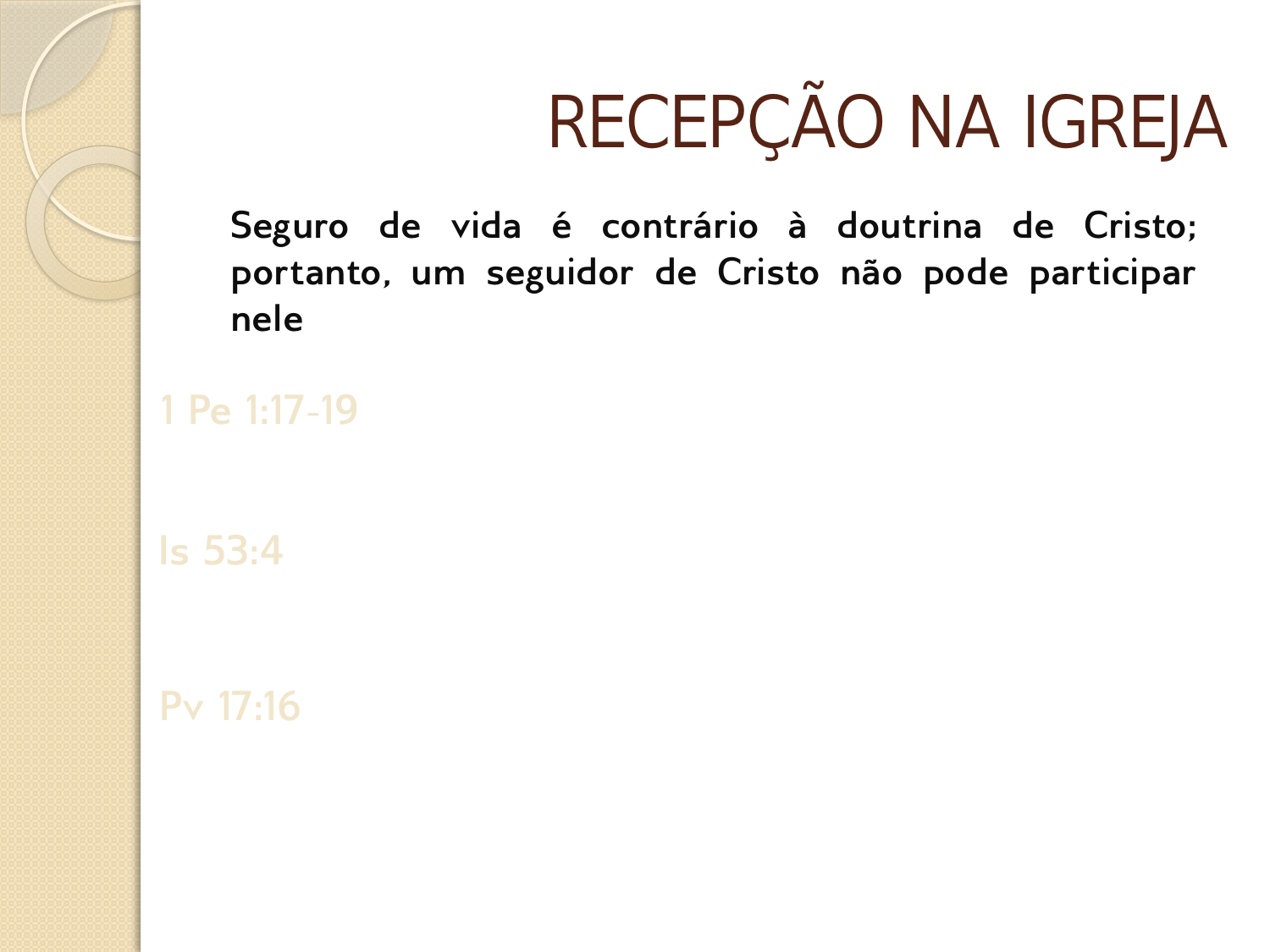

# RECEPÇÃO NA IGREJA
Seguro de vida é contrário à doutrina de Cristo; portanto, um seguidor de Cristo não pode participar nele
1 Pe 1:17-19
Is 53:4
Pv 17:16